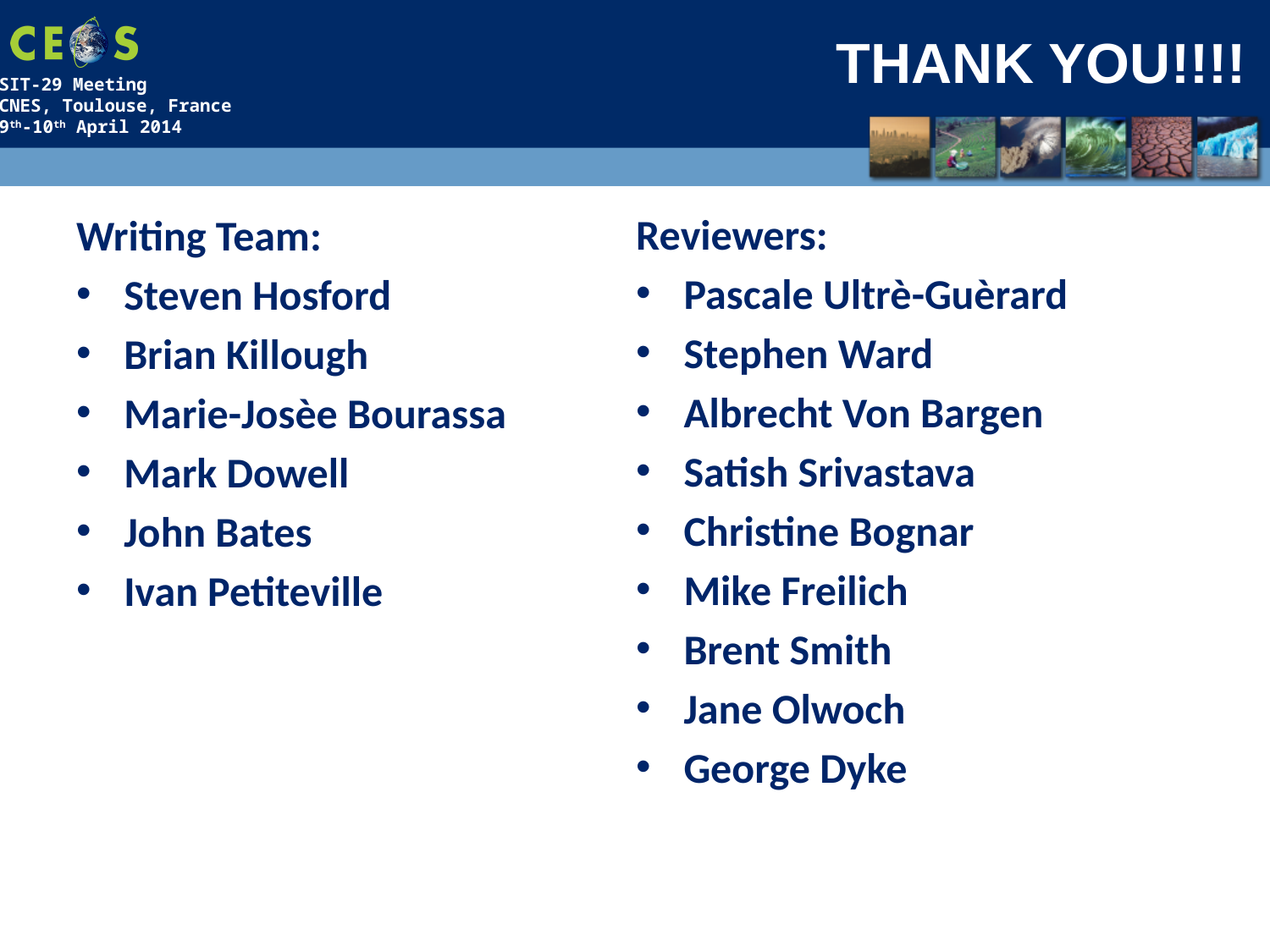

# THANK YOU!!!!
Reviewers:
Pascale Ultrè-Guèrard
Stephen Ward
Albrecht Von Bargen
Satish Srivastava
Christine Bognar
Mike Freilich
Brent Smith
Jane Olwoch
George Dyke
Writing Team:
Steven Hosford
Brian Killough
Marie-Josèe Bourassa
Mark Dowell
John Bates
Ivan Petiteville